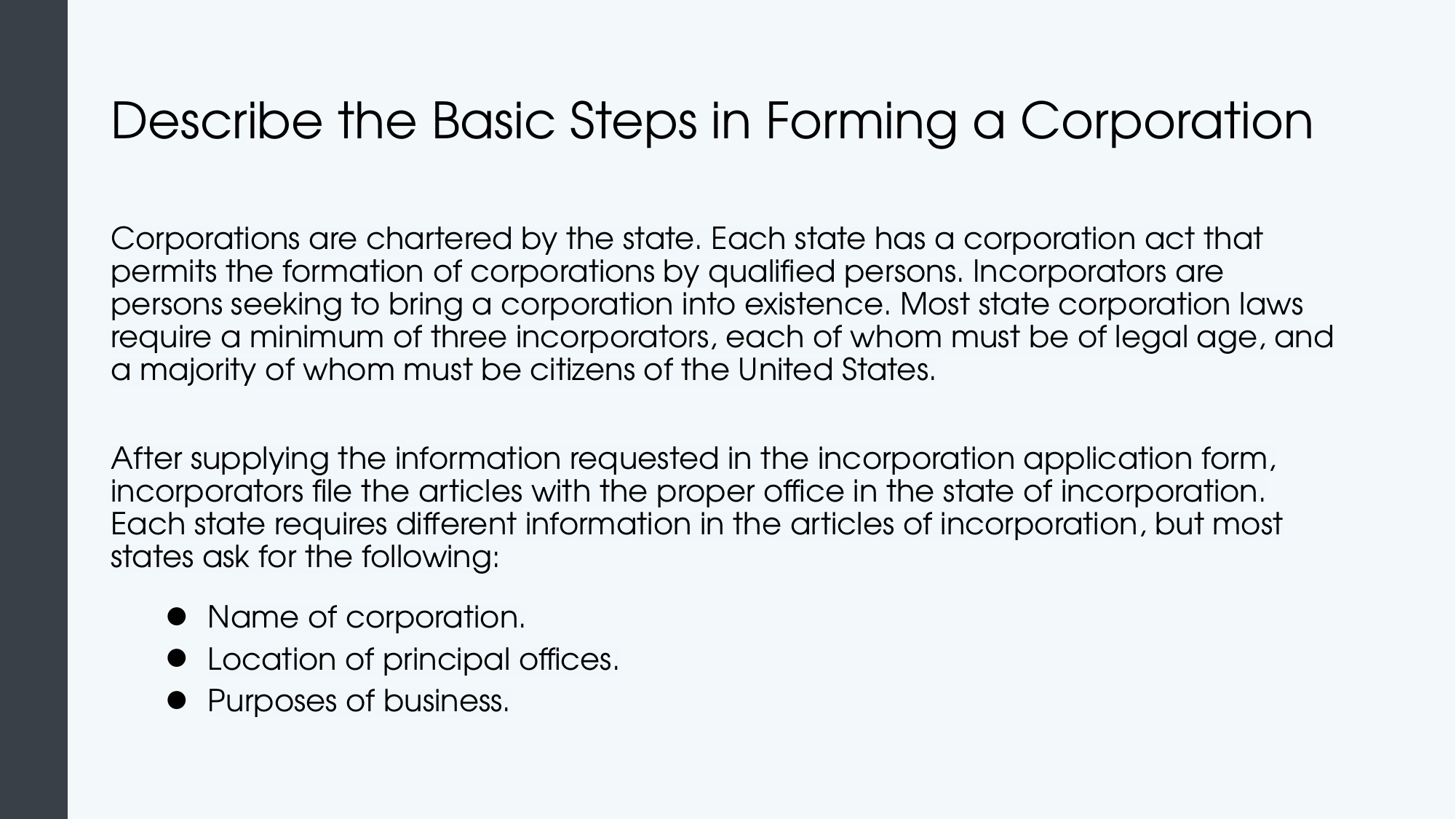

# Describe the Basic Steps in Forming a Corporation
Corporations are chartered by the state. Each state has a corporation act that permits the formation of corporations by qualified persons. Incorporators are persons seeking to bring a corporation into existence. Most state corporation laws require a minimum of three incorporators, each of whom must be of legal age, and a majority of whom must be citizens of the United States.

After supplying the information requested in the incorporation application form, incorporators file the articles with the proper office in the state of incorporation. Each state requires different information in the articles of incorporation, but most states ask for the following:
Name of corporation.
Location of principal offices.
Purposes of business.